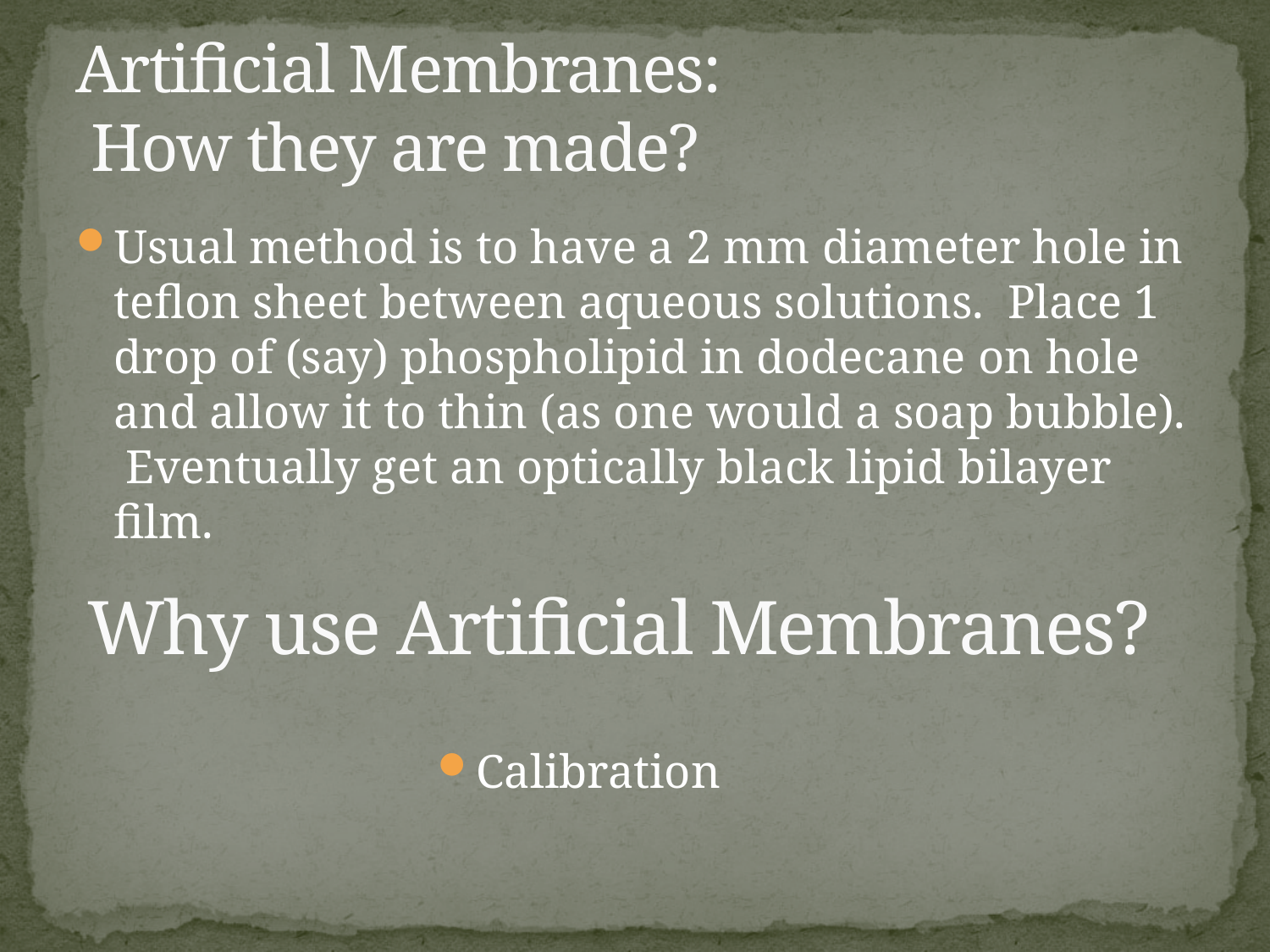

# Artificial Membranes: How they are made?
Usual method is to have a 2 mm diameter hole in teflon sheet between aqueous solutions.  Place 1 drop of (say) phospholipid in dodecane on hole and allow it to thin (as one would a soap bubble).  Eventually get an optically black lipid bilayer film.
Why use Artificial Membranes?
Calibration